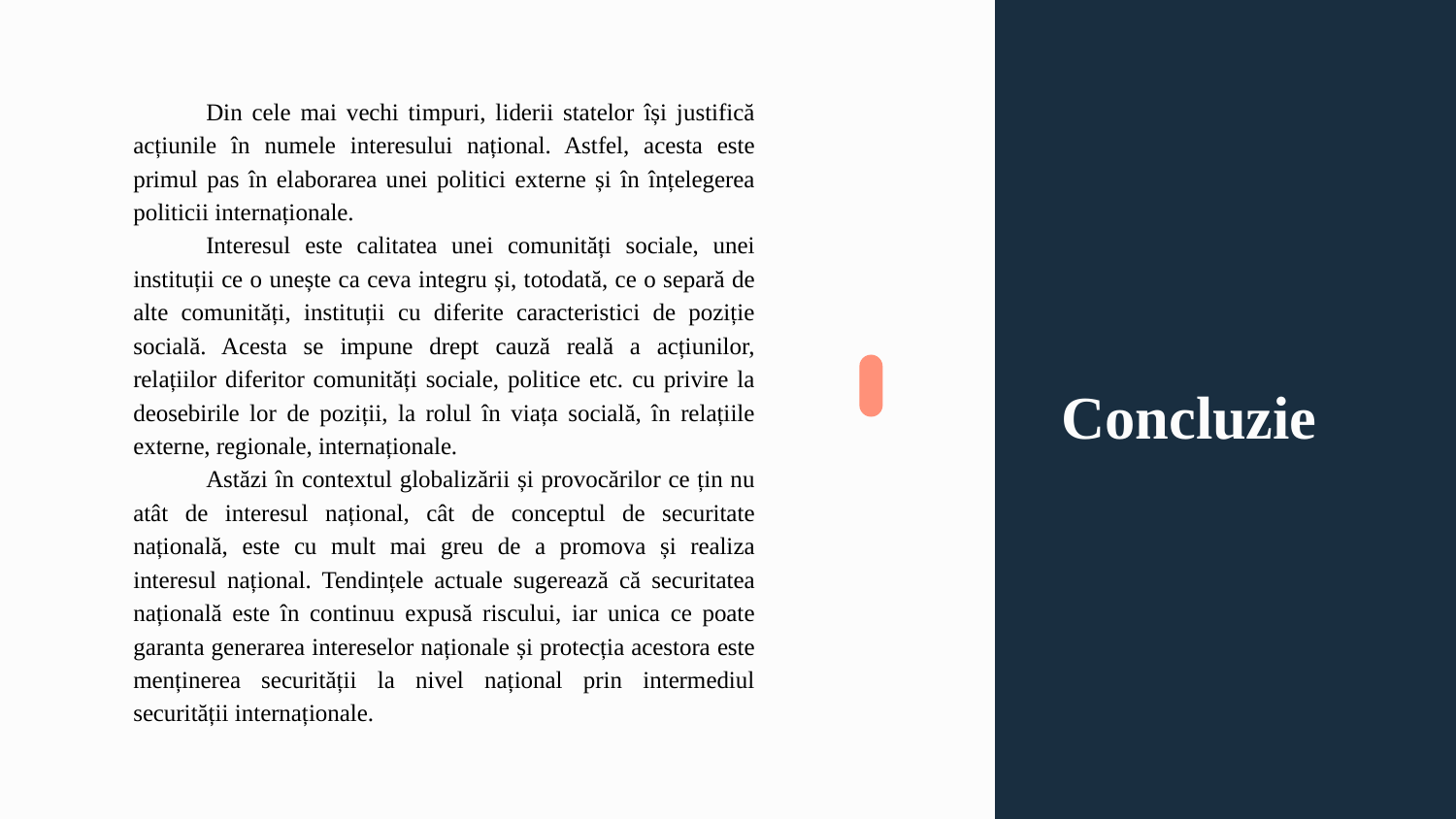

Din cele mai vechi timpuri, liderii statelor își justifică acțiunile în numele interesului național. Astfel, acesta este primul pas în elaborarea unei politici externe și în înțelegerea politicii internaționale.
Interesul este calitatea unei comunități sociale, unei instituții ce o unește ca ceva integru și, totodată, ce o separă de alte comunități, instituții cu diferite caracteristici de poziție socială. Acesta se impune drept cauză reală a acțiunilor, relațiilor diferitor comunități sociale, politice etc. cu privire la deosebirile lor de poziții, la rolul în viața socială, în relațiile externe, regionale, internaționale.
Astăzi în contextul globalizării și provocărilor ce țin nu atât de interesul național, cât de conceptul de securitate națională, este cu mult mai greu de a promova și realiza interesul național. Tendințele actuale sugerează că securitatea națională este în continuu expusă riscului, iar unica ce poate garanta generarea intereselor naționale și protecția acestora este menținerea securității la nivel național prin intermediul securității internaționale.
# Concluzie